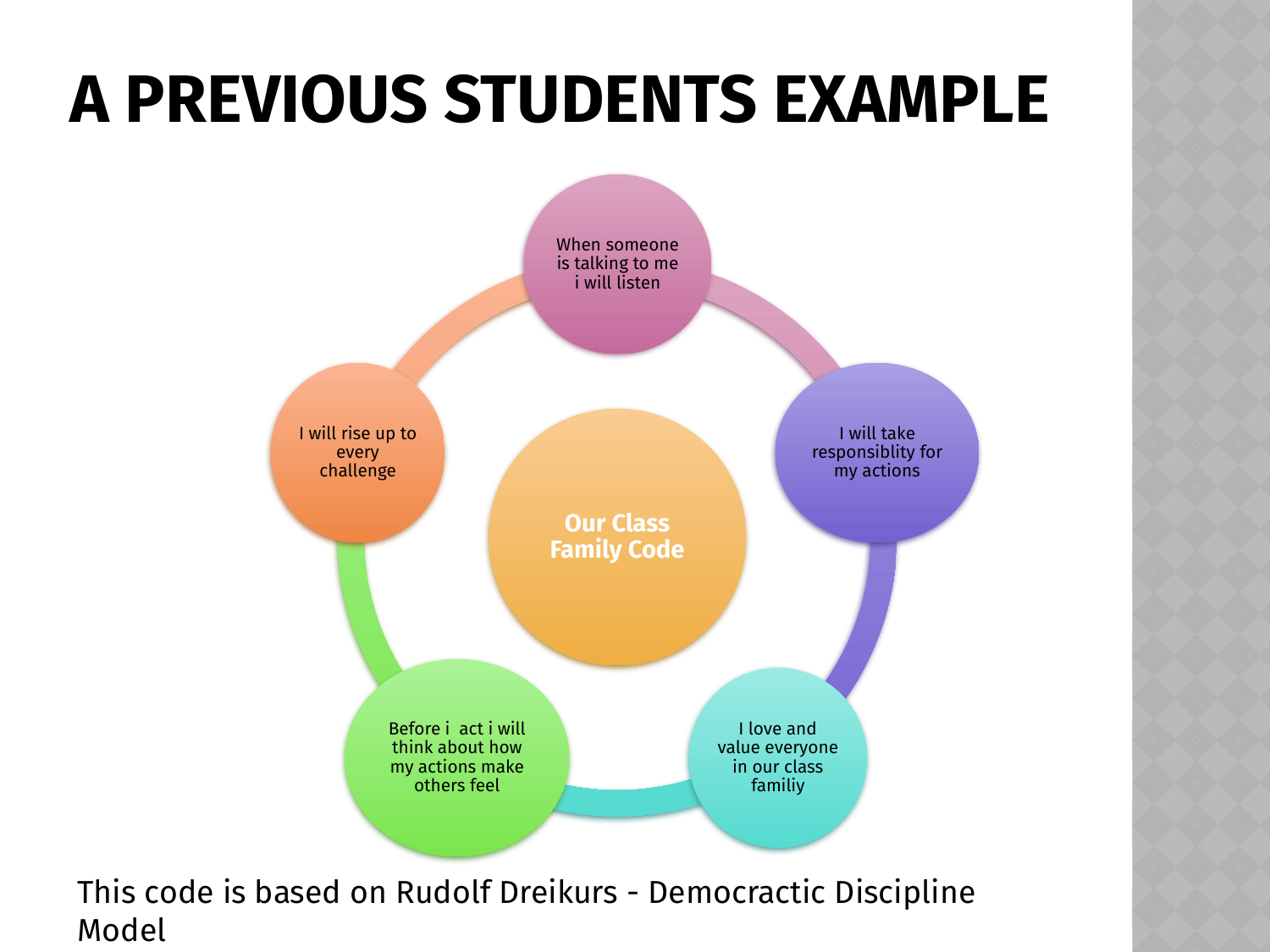

# A previous students example
Our Class Family Code
When someone is talking to me i will listen
I will take responsiblity for my actions
I love and value everyone in our class familiy
Before i  act i will think about how my actions make others feel
I will rise up to every challenge
This code is based on Rudolf Dreikurs - Democractic Discipline Model